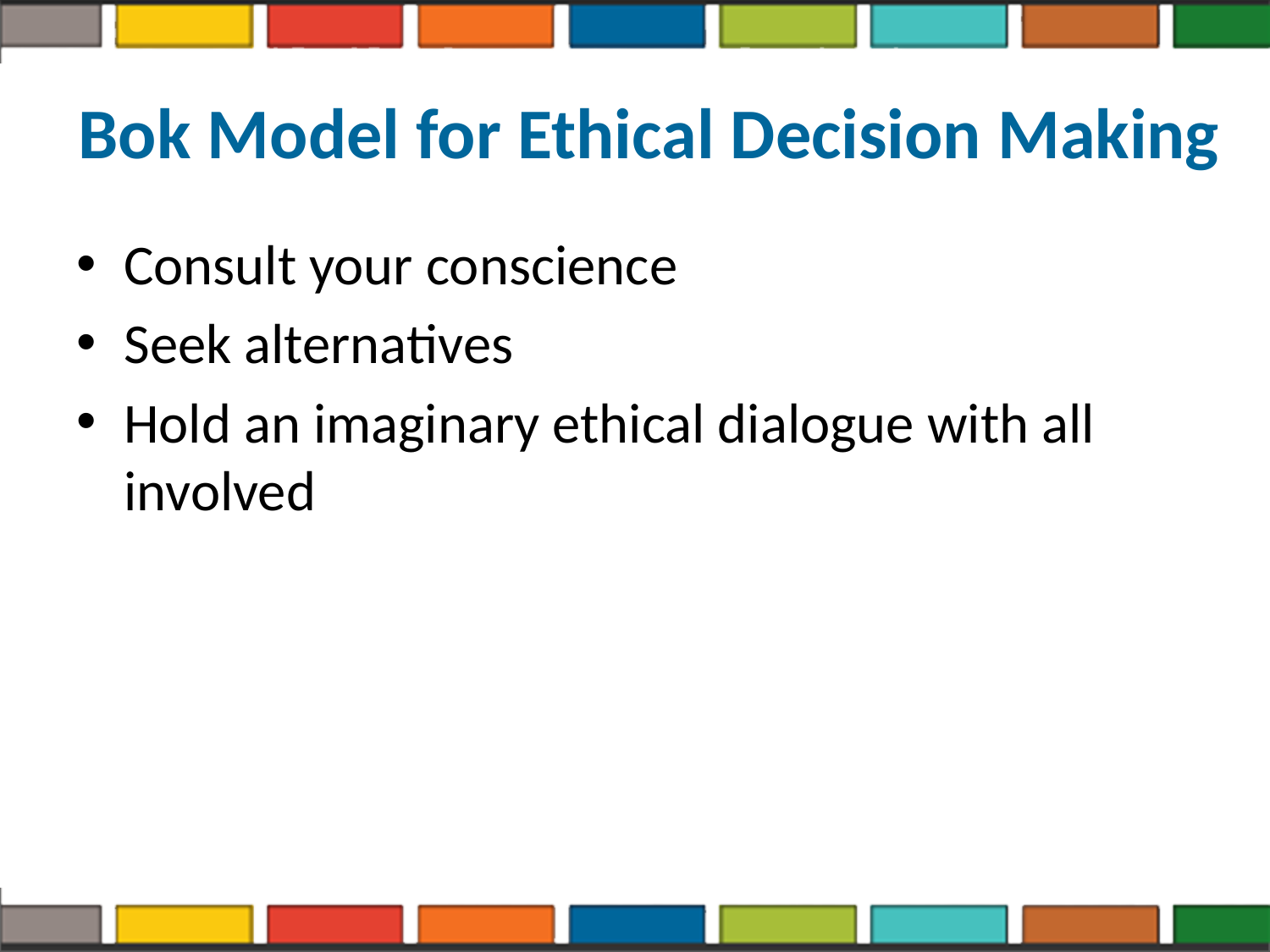

# Bok Model for Ethical Decision Making
Consult your conscience
Seek alternatives
Hold an imaginary ethical dialogue with all involved